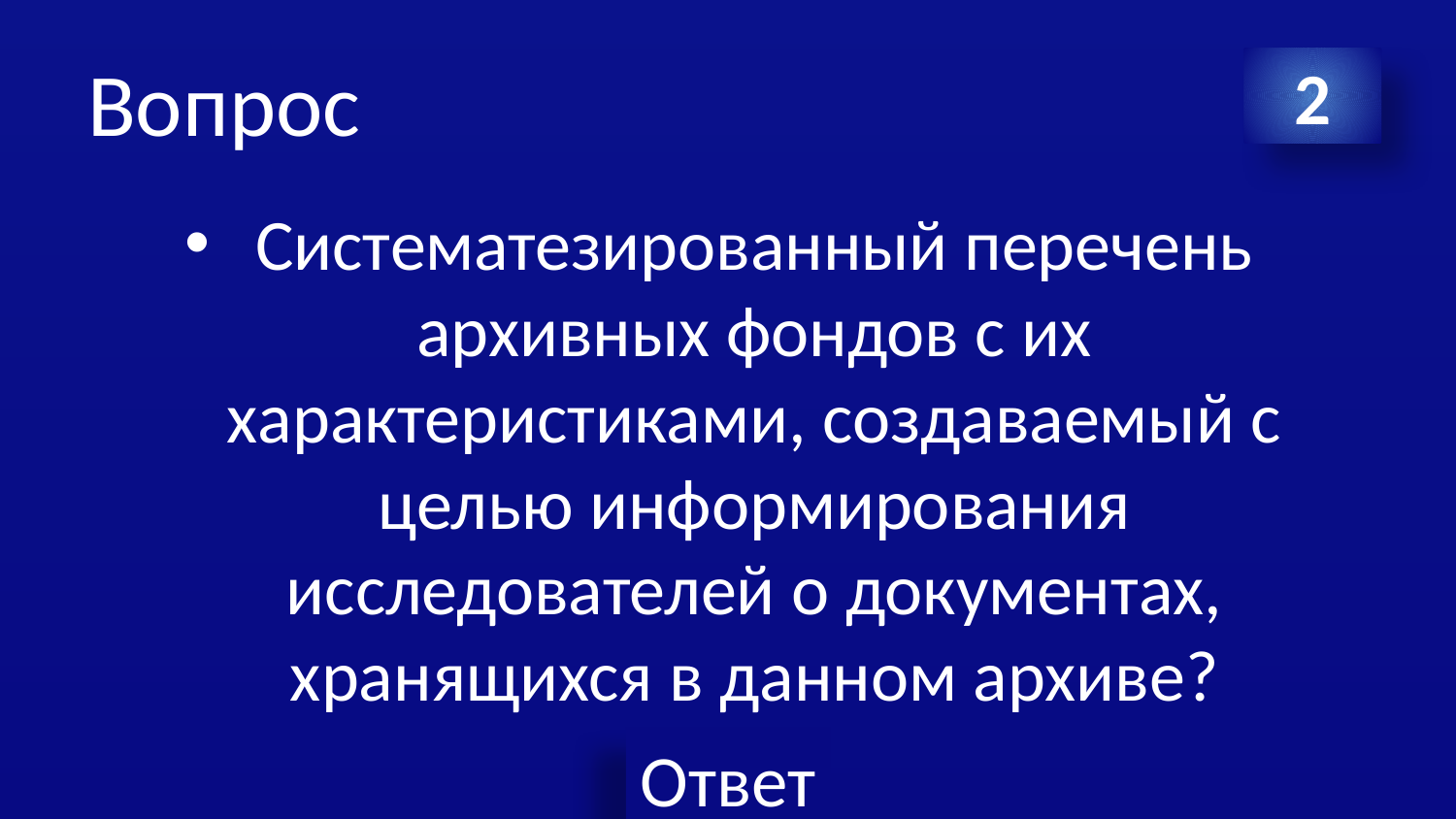

# Вопрос
2
Систематезированный перечень архивных фондов с их характеристиками, создаваемый с целью информирования исследователей о документах, хранящихся в данном архиве?